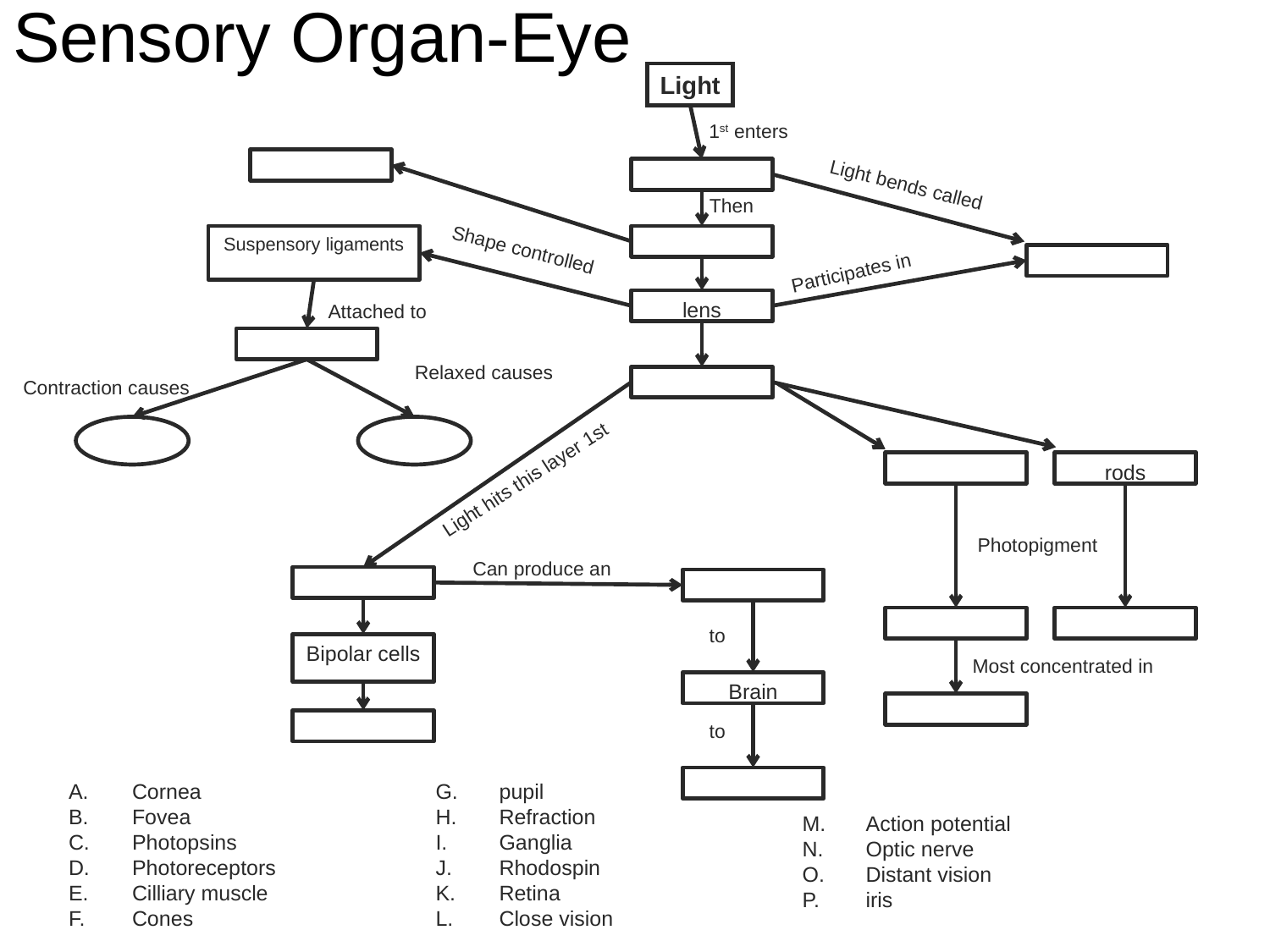

# Sensory Organ-Eye
Light
1st enters

Light bends called
Then
Suspensory ligaments

Shape controlled

Participates in
lens
Attached to

Relaxed causes

Contraction causes

rods

Light hits this layer 1st
Photopigment
Can produce an

to
Bipolar cells
Most concentrated in
Brain

to

Cornea
Fovea
Photopsins
Photoreceptors
Cilliary muscle
Cones
pupil
Refraction
Ganglia
Rhodospin
Retina
Close vision
Action potential
Optic nerve
Distant vision
iris